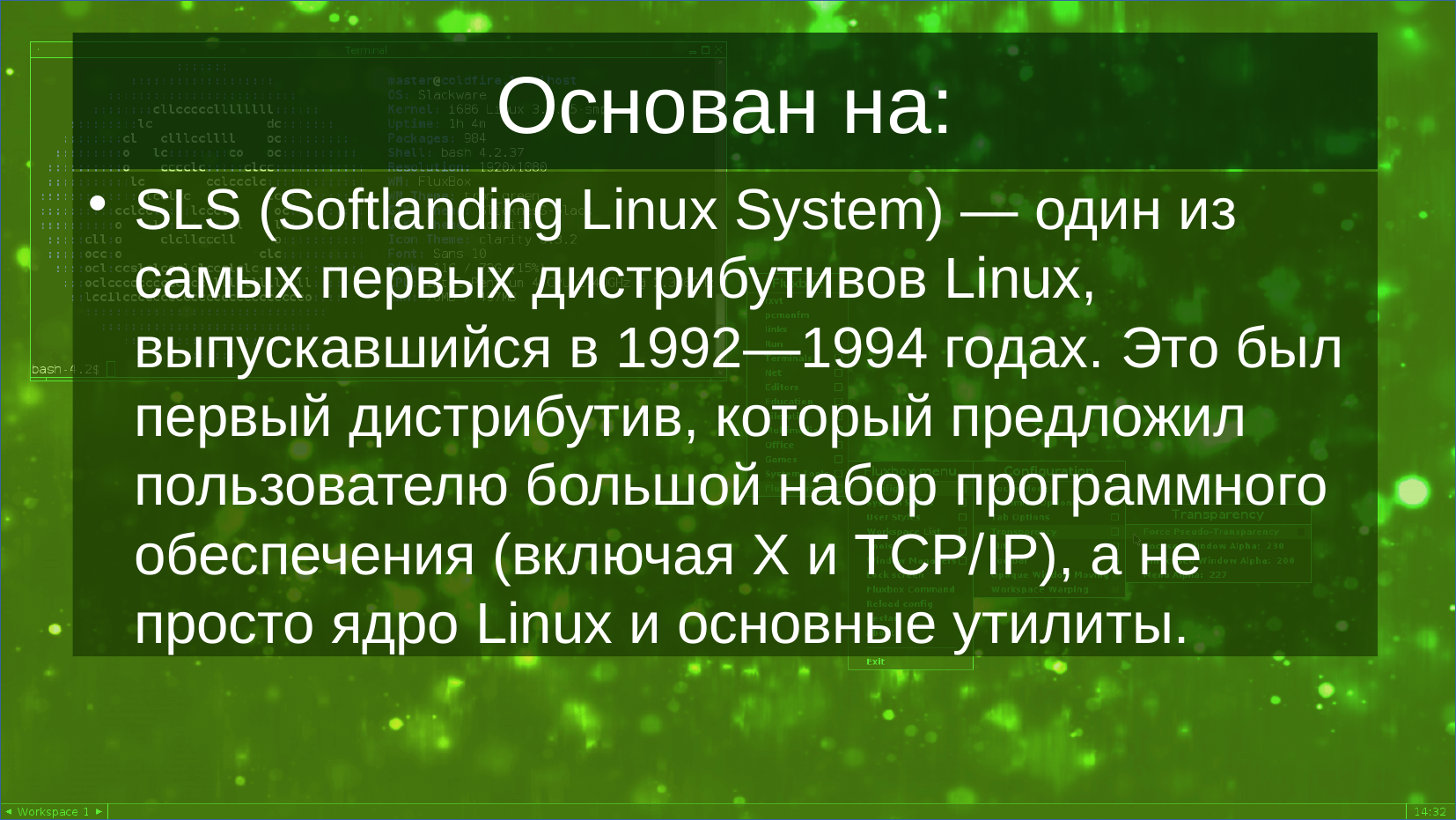

Основан на:
SLS (Softlanding Linux System) — один из самых первых дистрибутивов Linux, выпускавшийся в 1992—1994 годах. Это был первый дистрибутив, который предложил пользователю большой набор программного обеспечения (включая X и TCP/IP), а не просто ядро Linux и основные утилиты.